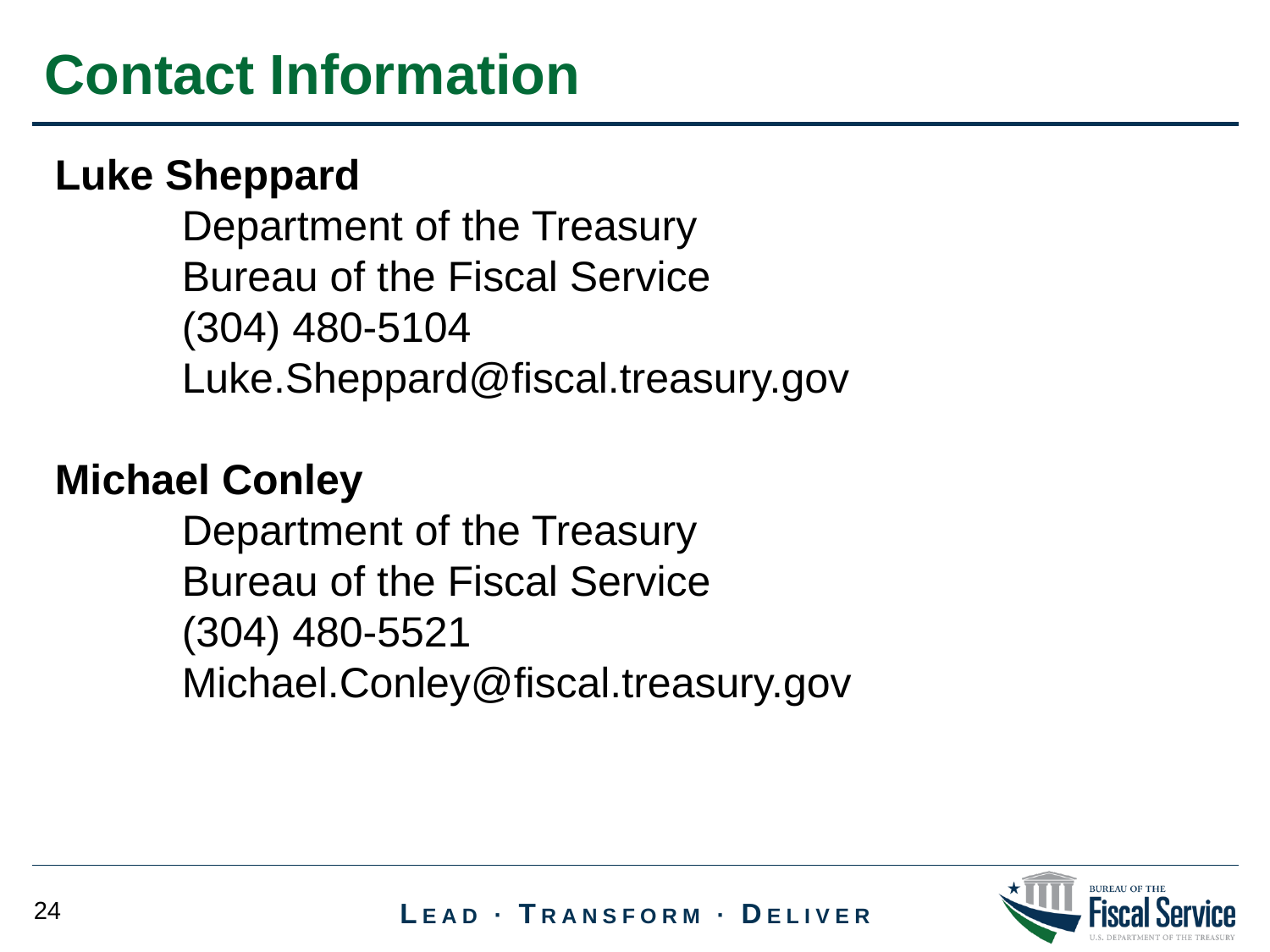

Luke Sheppard
	Department of the Treasury
	Bureau of the Fiscal Service
	(304) 480-5104
	Luke.Sheppard@fiscal.treasury.gov

Michael Conley
	Department of the Treasury
	Bureau of the Fiscal Service
	(304) 480-5521
	Michael.Conley@fiscal.treasury.gov